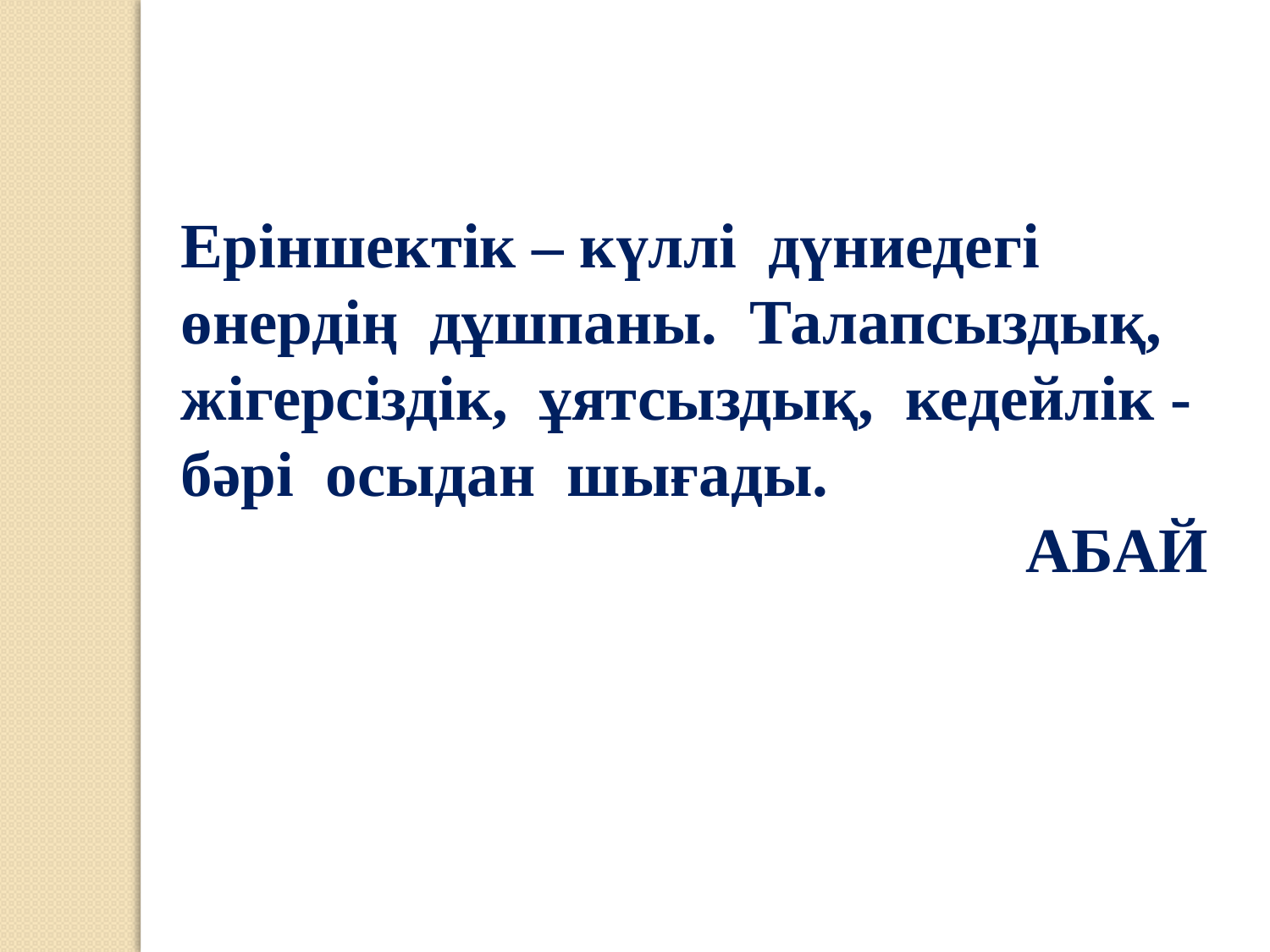

Еріншектік – күллі  дүниедегі өнердің  дұшпаны.  Талапсыздық, жігерсіздік,  ұятсыздық,  кедейлік -бәрі  осыдан  шығады.
АБАЙ